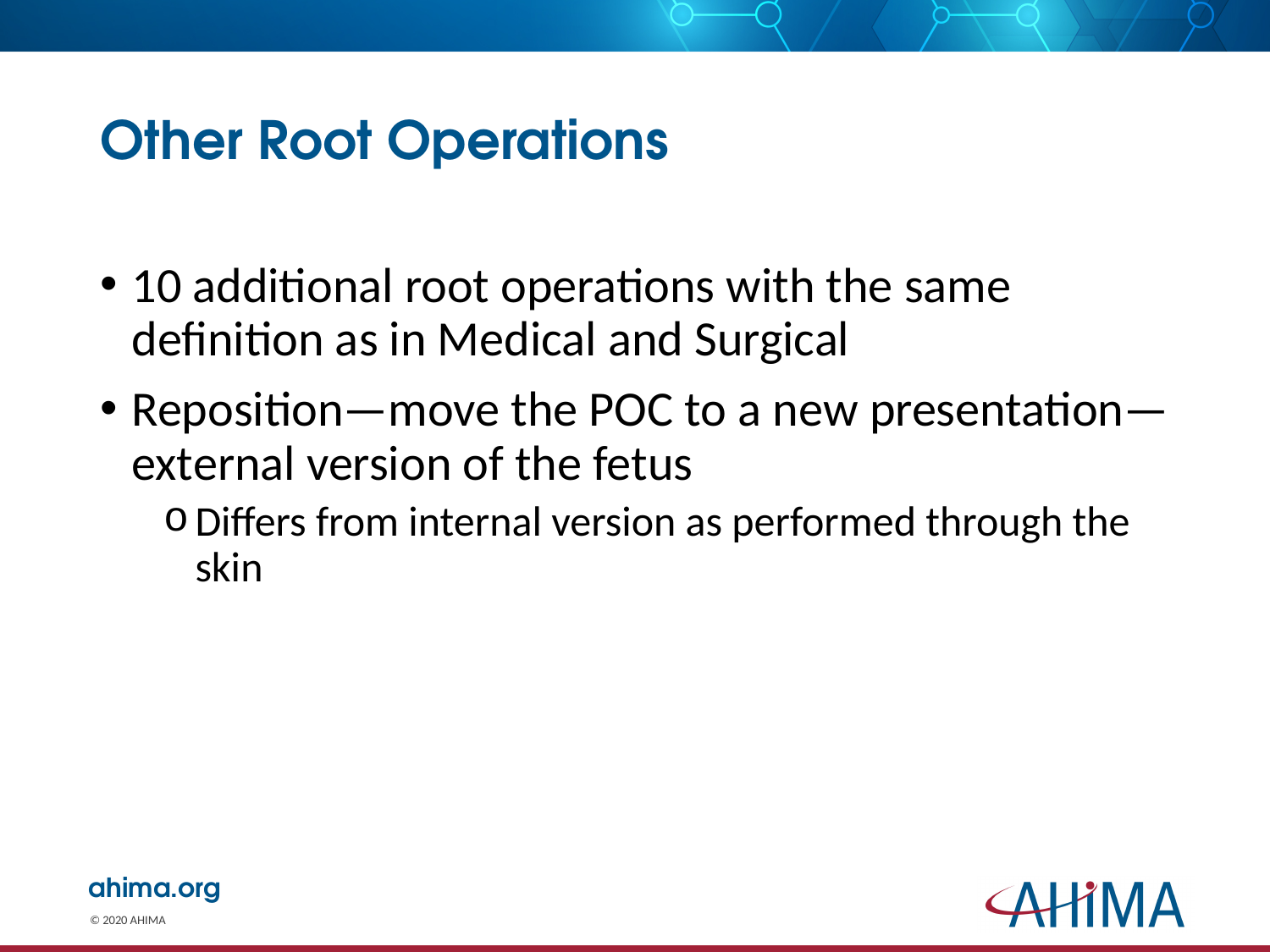

# Other Root Operations
10 additional root operations with the same definition as in Medical and Surgical
Reposition—move the POC to a new presentation—external version of the fetus
Differs from internal version as performed through the skin